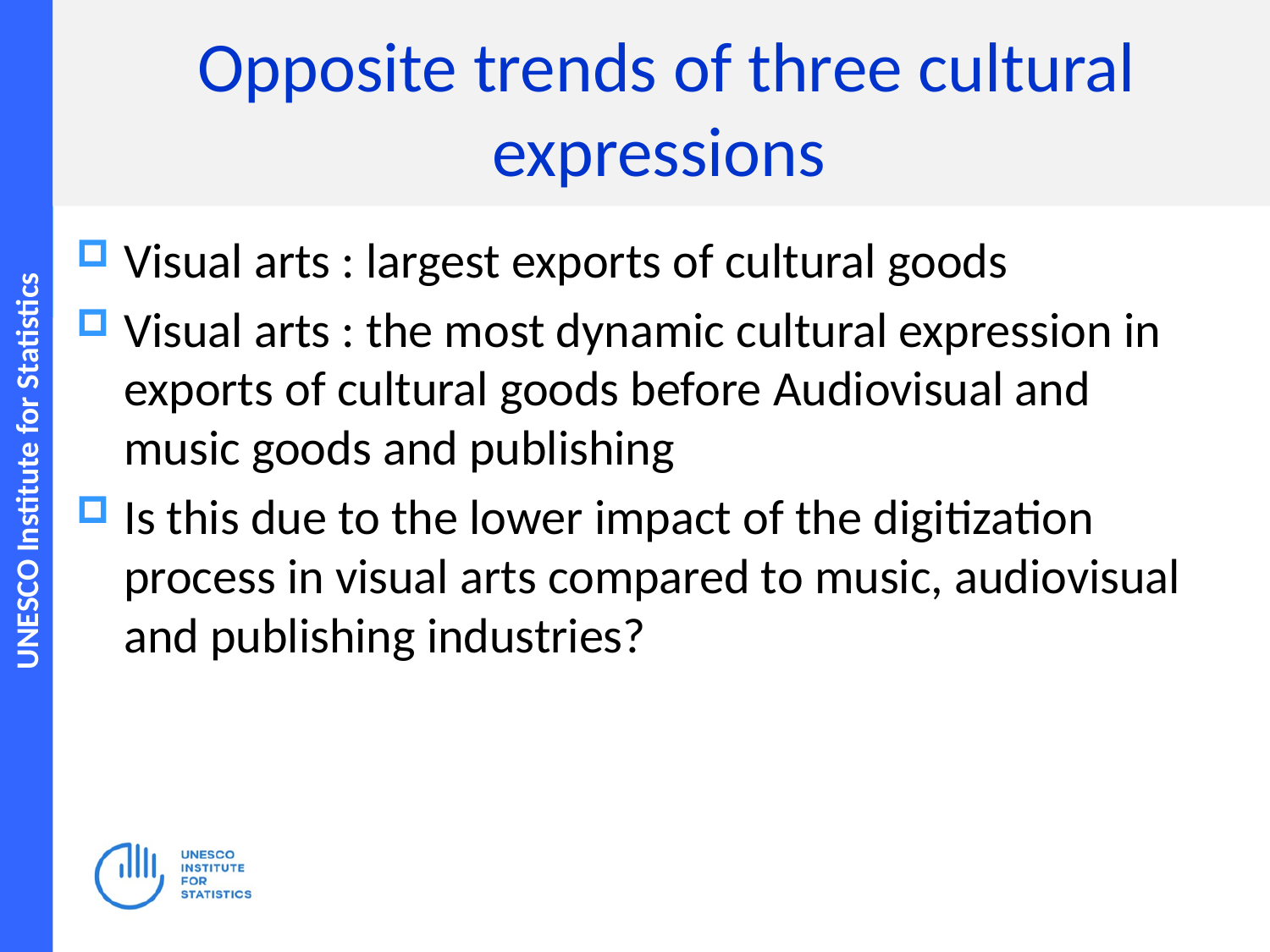

# Opposite trends of three cultural expressions
Visual arts : largest exports of cultural goods
Visual arts : the most dynamic cultural expression in exports of cultural goods before Audiovisual and music goods and publishing
Is this due to the lower impact of the digitization process in visual arts compared to music, audiovisual and publishing industries?